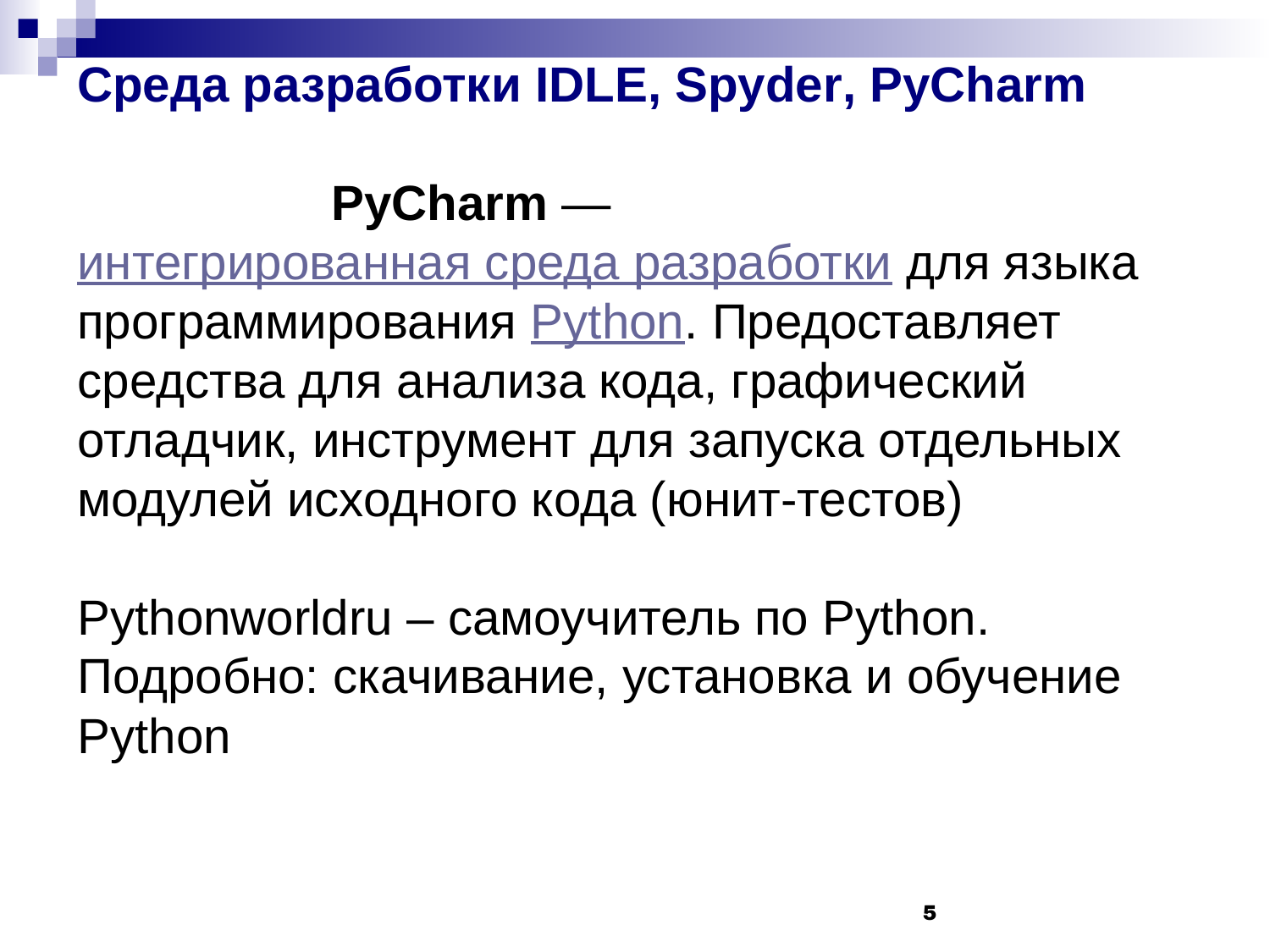

Среда разработки IDLE, Spyder, PyCharm

		PyCharm — интегрированная среда разработки для языка программирования Python. Предоставляет средства для анализа кода, графический отладчик, инструмент для запуска отдельных модулей исходного кода (юнит-тестов)

Pythonworldru – самоучитель по Python. Подробно: скачивание, установка и обучение Python

5